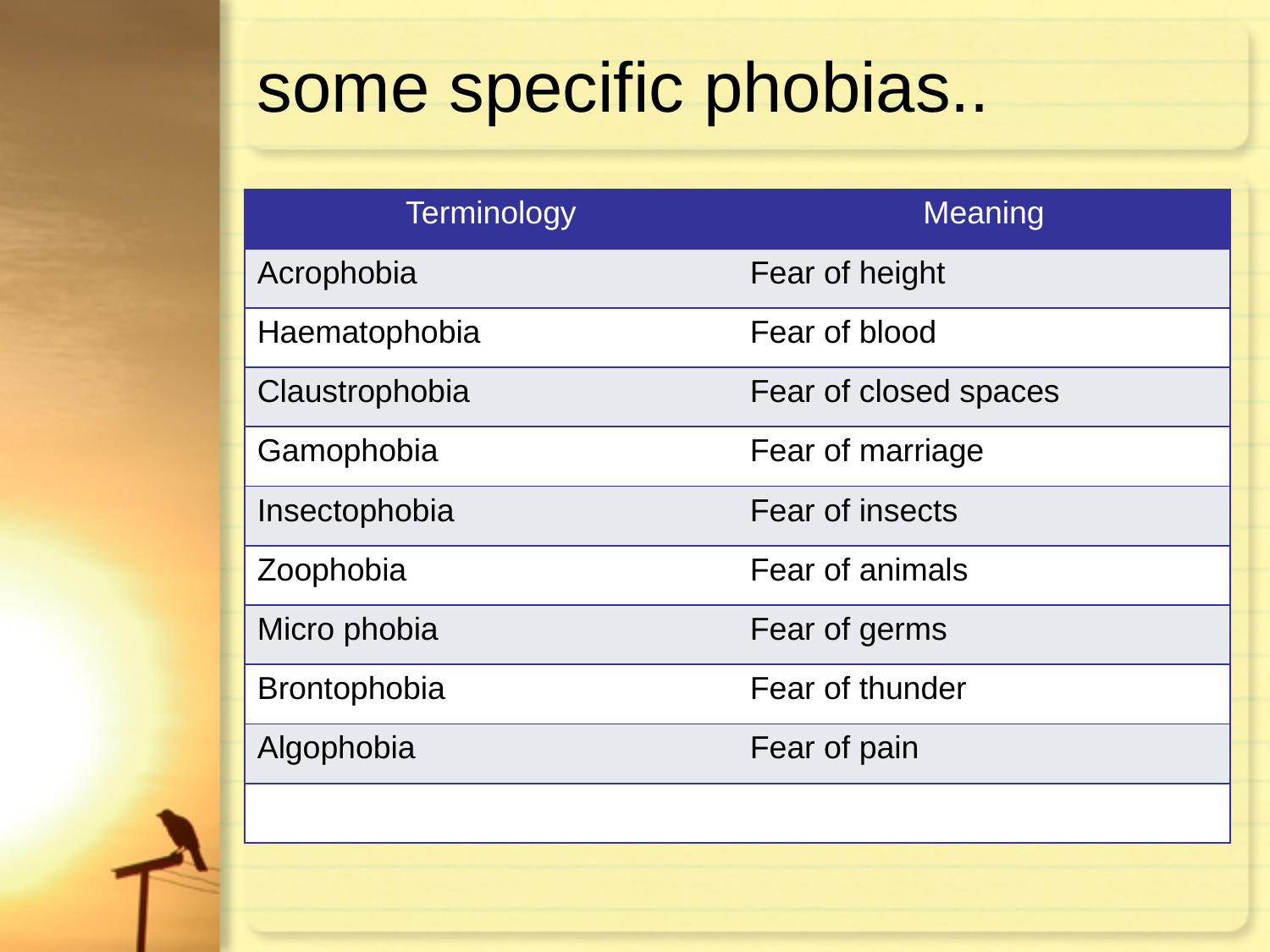

# some specific phobias..
| Terminology | Meaning |
| --- | --- |
| Acrophobia | Fear of height |
| Haematophobia | Fear of blood |
| Claustrophobia | Fear of closed spaces |
| Gamophobia | Fear of marriage |
| Insectophobia | Fear of insects |
| Zoophobia | Fear of animals |
| Micro phobia | Fear of germs |
| Brontophobia | Fear of thunder |
| Algophobia | Fear of pain |
|  |  |